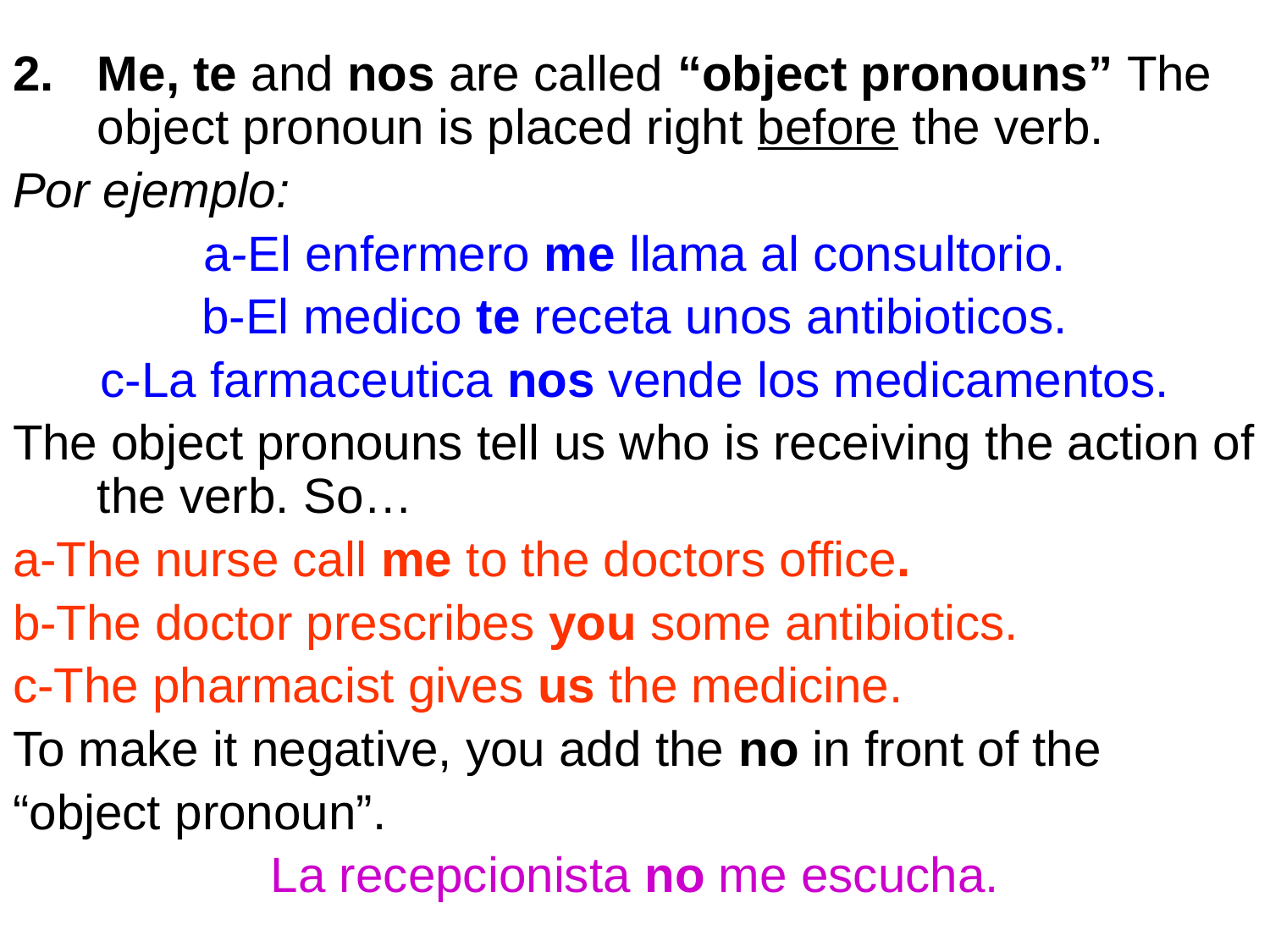

Me, te and nos are called “object pronouns” The object pronoun is placed right before the verb.
Por ejemplo:
a-El enfermero me llama al consultorio.
b-El medico te receta unos antibioticos.
c-La farmaceutica nos vende los medicamentos.
The object pronouns tell us who is receiving the action of the verb. So…
a-The nurse call me to the doctors office.
b-The doctor prescribes you some antibiotics.
c-The pharmacist gives us the medicine.
To make it negative, you add the no in front of the
“object pronoun”.
La recepcionista no me escucha.